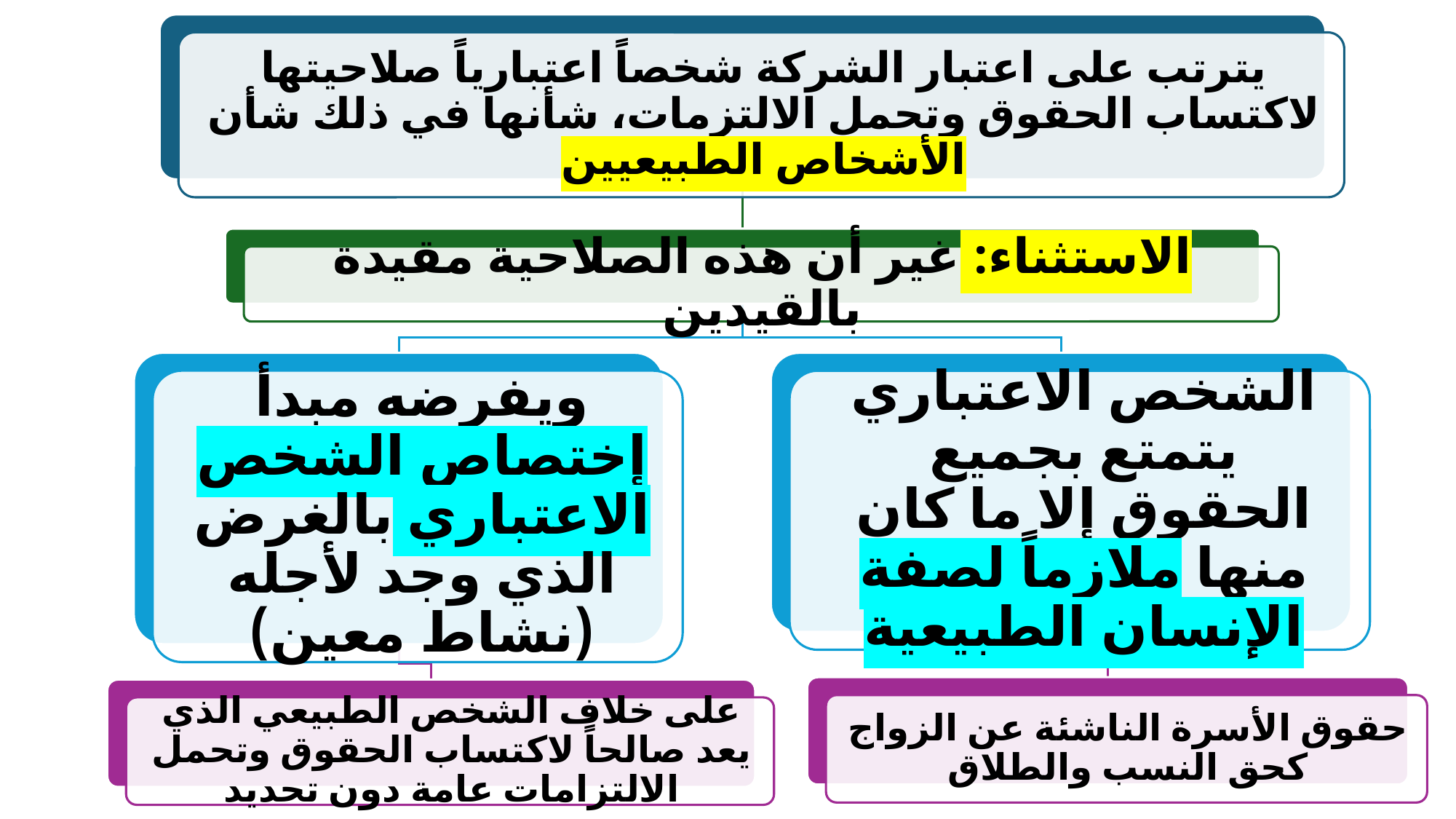

يترتب على اعتبار الشركة شخصاً اعتبارياً صلاحيتها لاكتساب الحقوق وتحمل الالتزمات، شأنها في ذلك شأن الأشخاص الطبيعيين
الاستثناء: غير أن هذه الصلاحية مقيدة بالقيدين
ويفرضه مبدأ إختصاص الشخص الاعتباري بالغرض الذي وجد لأجله (نشاط معين)
على خلاف الشخص الطبيعي الذي يعد صالحاً لاكتساب الحقوق وتحمل الالتزامات عامة دون تحديد
الشخص الاعتباري يتمتع بجميع الحقوق إلا ما كان منها ملازماً لصفة الإنسان الطبيعية
حقوق الأسرة الناشئة عن الزواج كحق النسب والطلاق